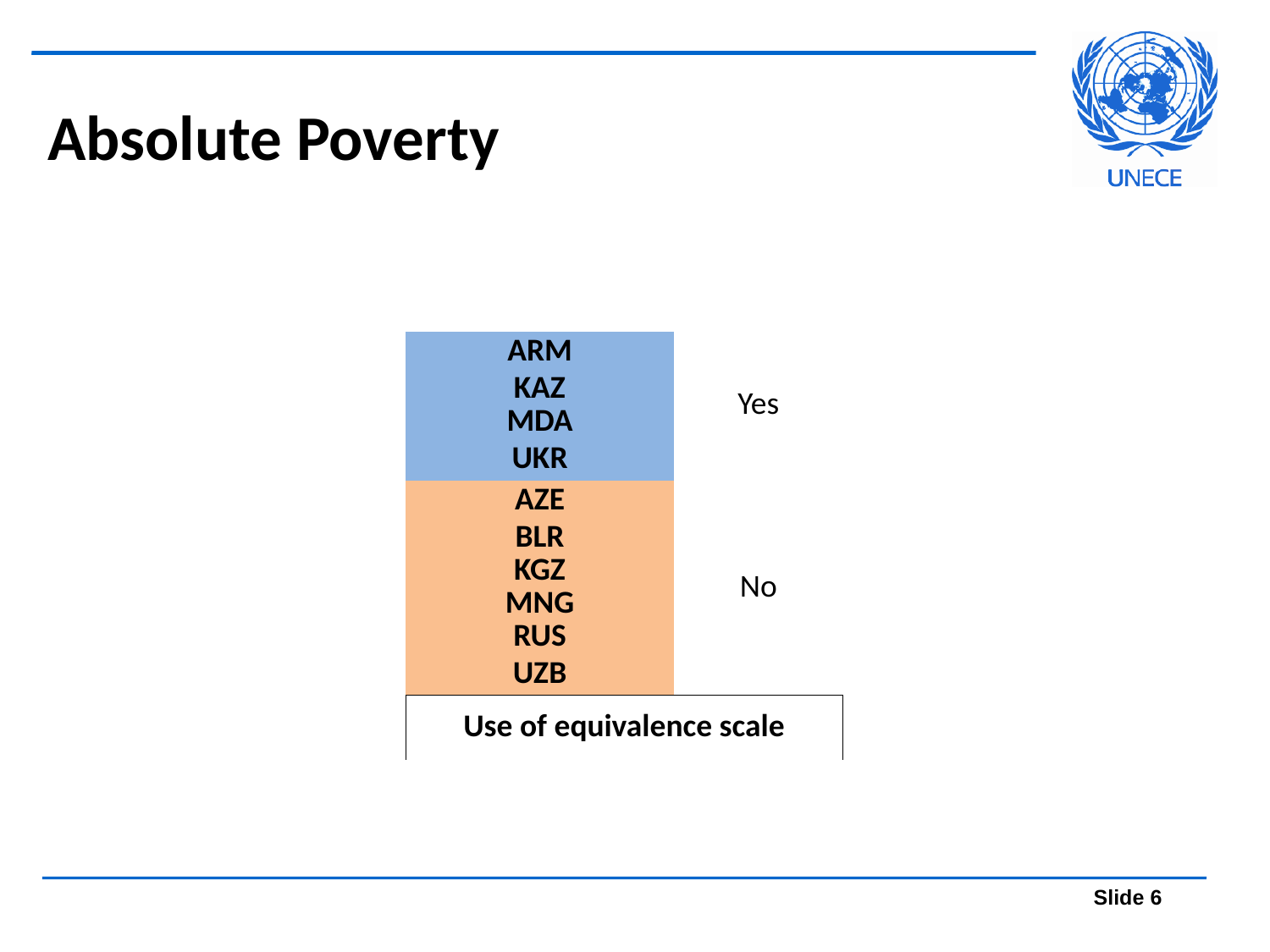

# Absolute Poverty
| ARM | Yes |
| --- | --- |
| KAZ |  |
| MDA |  |
| UKR |  |
| AZE | No |
| BLR |  |
| KGZ |  |
| MNG |  |
| RUS |  |
| UZB |  |
| Use of equivalence scale |  |